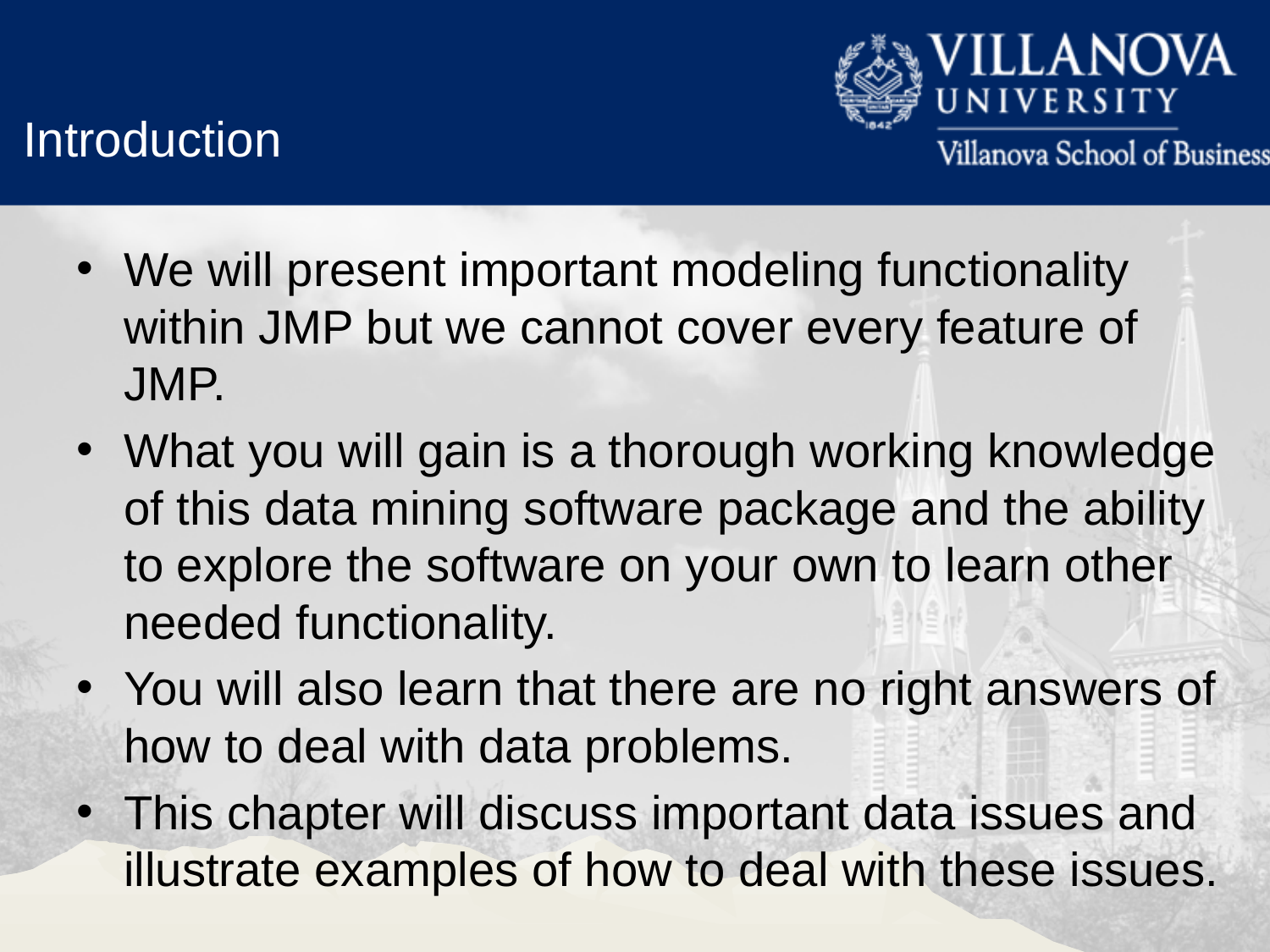

Introduction
We will present important modeling functionality within JMP but we cannot cover every feature of JMP.
What you will gain is a thorough working knowledge of this data mining software package and the ability to explore the software on your own to learn other needed functionality.
You will also learn that there are no right answers of how to deal with data problems.
This chapter will discuss important data issues and illustrate examples of how to deal with these issues.